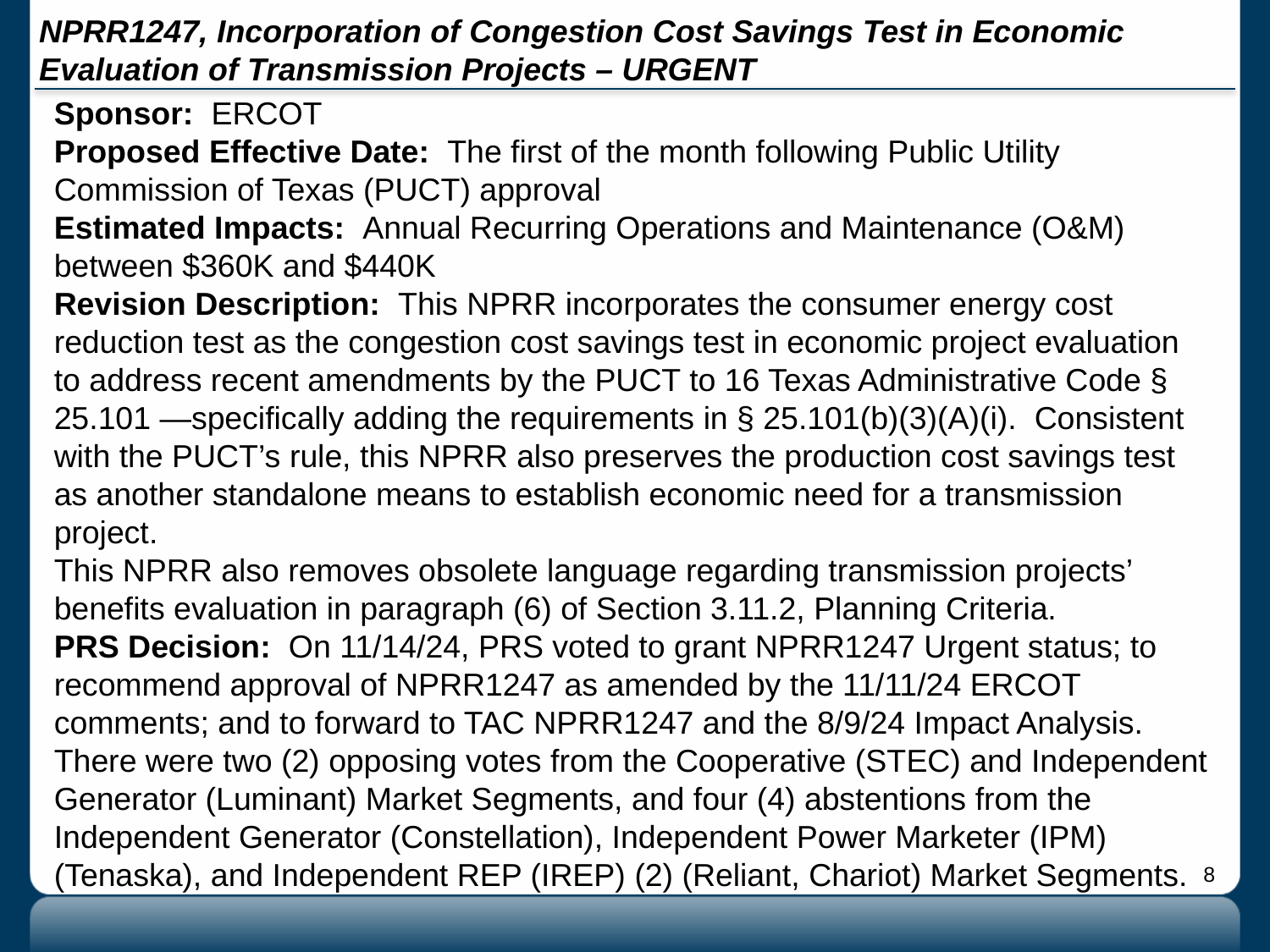

# NPRR1247, Incorporation of Congestion Cost Savings Test in Economic Evaluation of Transmission Projects – URGENT
Sponsor:  ERCOT
Proposed Effective Date:  The first of the month following Public Utility Commission of Texas (PUCT) approval
Estimated Impacts:  Annual Recurring Operations and Maintenance (O&M) between $360K and $440K
Revision Description:  This NPRR incorporates the consumer energy cost reduction test as the congestion cost savings test in economic project evaluation to address recent amendments by the PUCT to 16 Texas Administrative Code § 25.101 —specifically adding the requirements in § 25.101(b)(3)(A)(i).  Consistent with the PUCT’s rule, this NPRR also preserves the production cost savings test as another standalone means to establish economic need for a transmission project.
This NPRR also removes obsolete language regarding transmission projects’ benefits evaluation in paragraph (6) of Section 3.11.2, Planning Criteria.
PRS Decision:  On 11/14/24, PRS voted to grant NPRR1247 Urgent status; to recommend approval of NPRR1247 as amended by the 11/11/24 ERCOT comments; and to forward to TAC NPRR1247 and the 8/9/24 Impact Analysis.  There were two (2) opposing votes from the Cooperative (STEC) and Independent Generator (Luminant) Market Segments, and four (4) abstentions from the Independent Generator (Constellation), Independent Power Marketer (IPM) (Tenaska), and Independent REP (IREP) (2) (Reliant, Chariot) Market Segments.